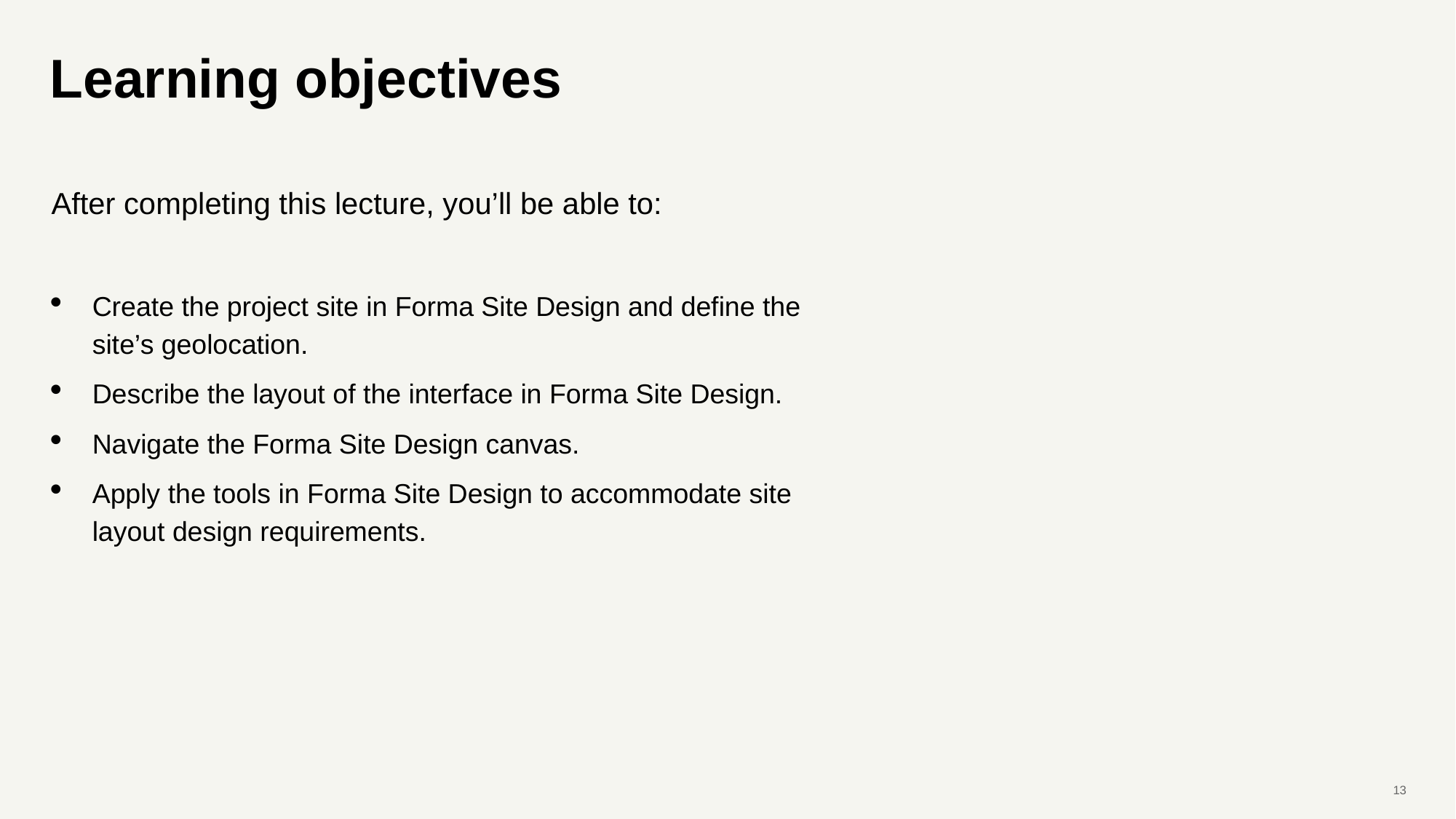

# Learning objectives
After completing this lecture, you’ll be able to:

Create the project site in Forma Site Design and define the site’s geolocation.
Describe the layout of the interface in Forma Site Design.
Navigate the Forma Site Design canvas.
Apply the tools in Forma Site Design to accommodate site layout design requirements.
13